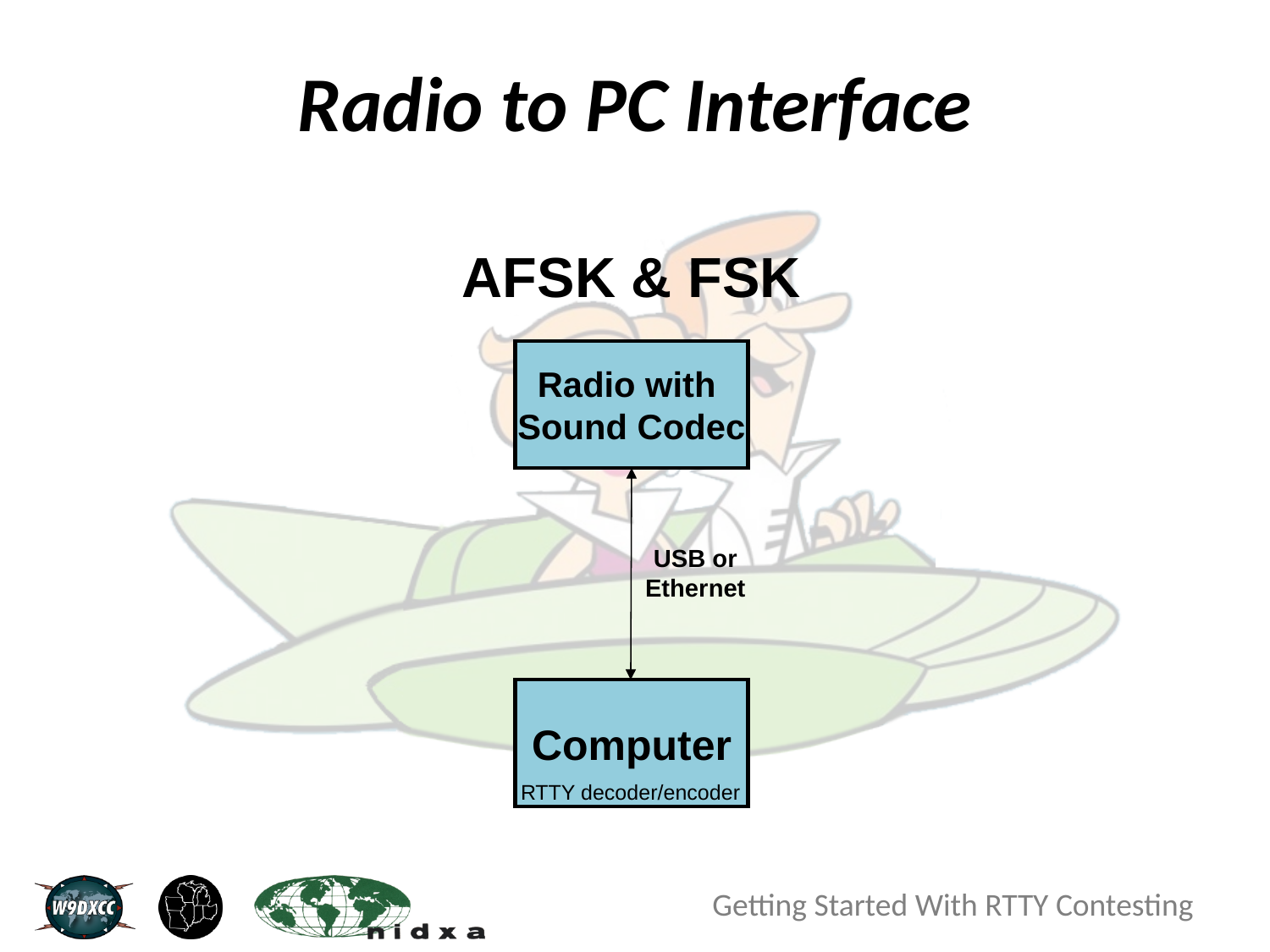

# Radio to PC Interface

AFSK & FSK
Radio with
Sound Codec

USB or
Ethernet
Computer
RTTY decoder/encoder
Getting Started With RTTY Contesting